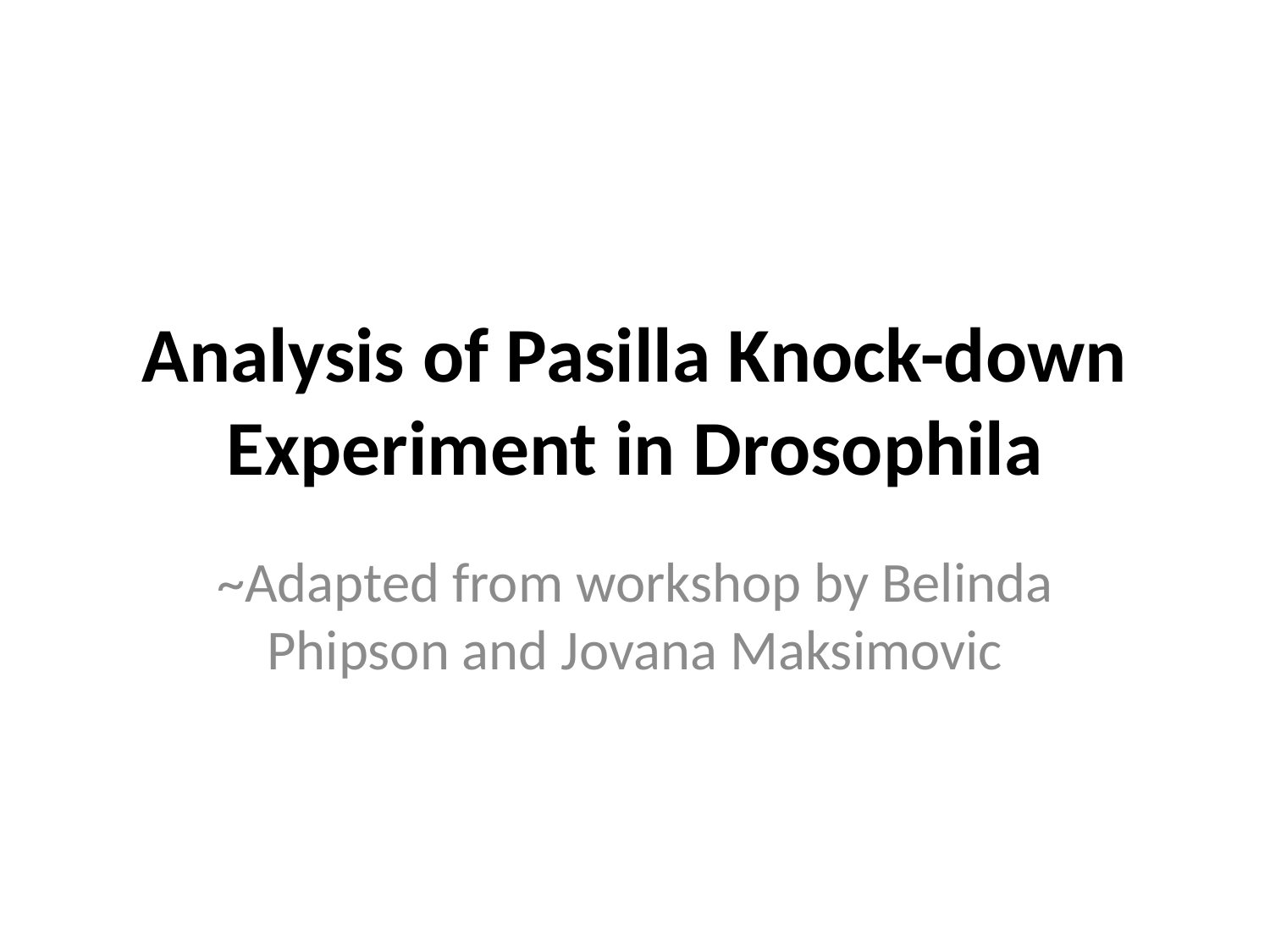

# Analysis of Pasilla Knock-down Experiment in Drosophila
~Adapted from workshop by Belinda Phipson and Jovana Maksimovic